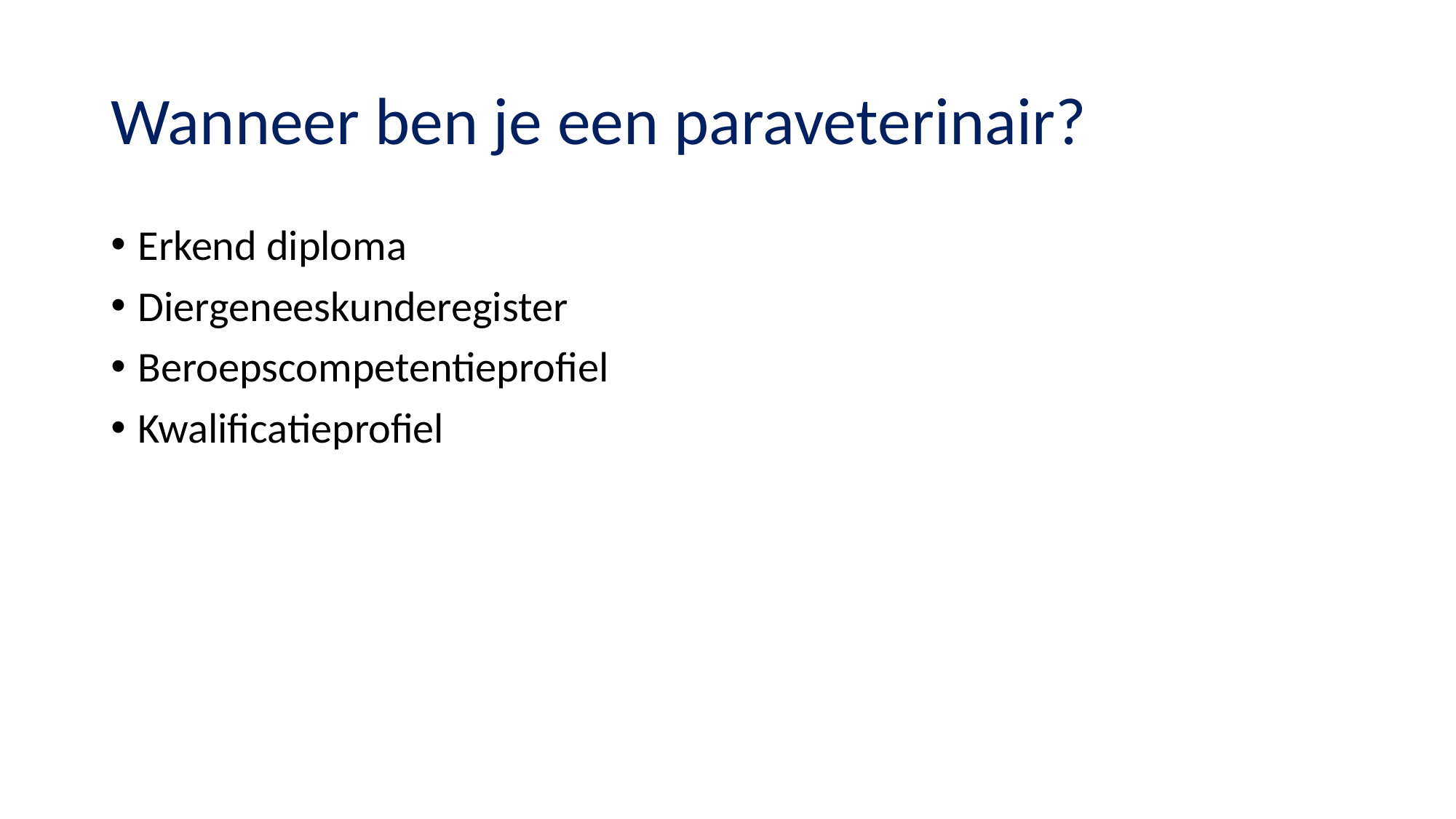

# Wanneer ben je een paraveterinair?
Erkend diploma
Diergeneeskunderegister
Beroepscompetentieprofiel
Kwalificatieprofiel